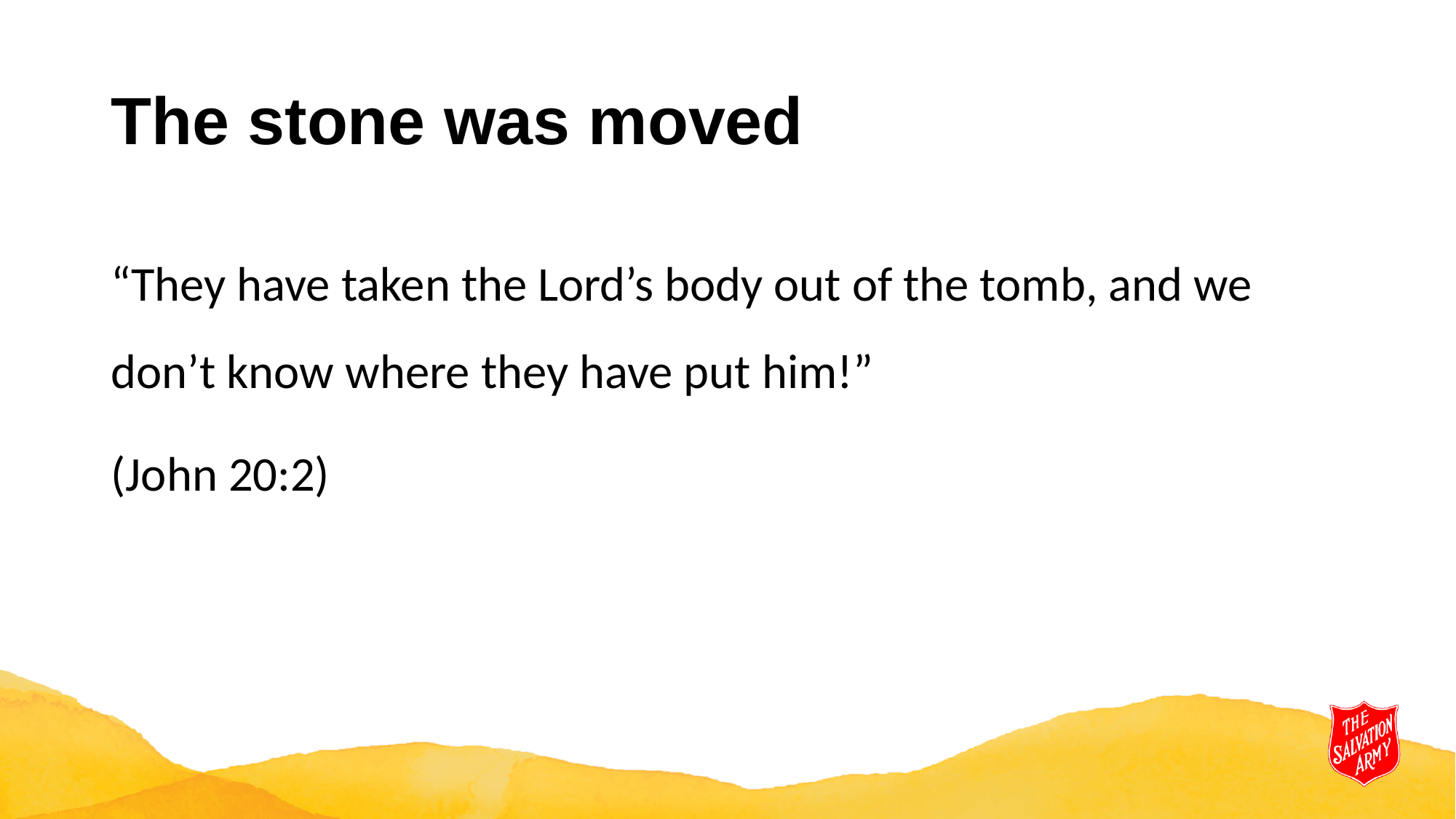

# The stone was moved
“They have taken the Lord’s body out of the tomb, and we don’t know where they have put him!”
(John 20:2)